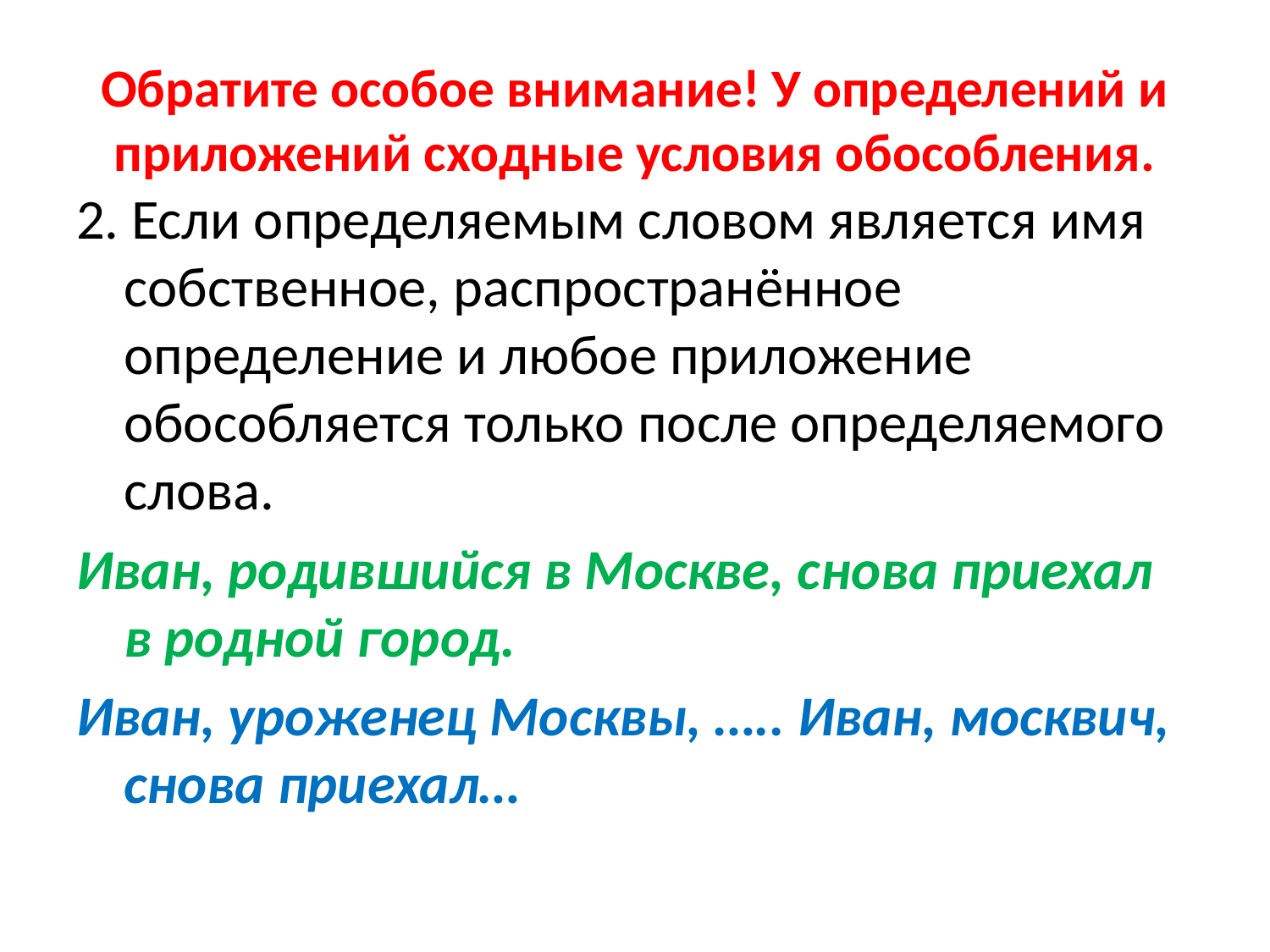

# Обратите особое внимание! У определений и приложений сходные условия обособления.
2. Если определяемым словом является имя собственное, распространённое определение и любое приложение обособляется только после определяемого слова.
Иван, родившийся в Москве, снова приехал в родной город.
Иван, уроженец Москвы, ….. Иван, москвич, снова приехал…